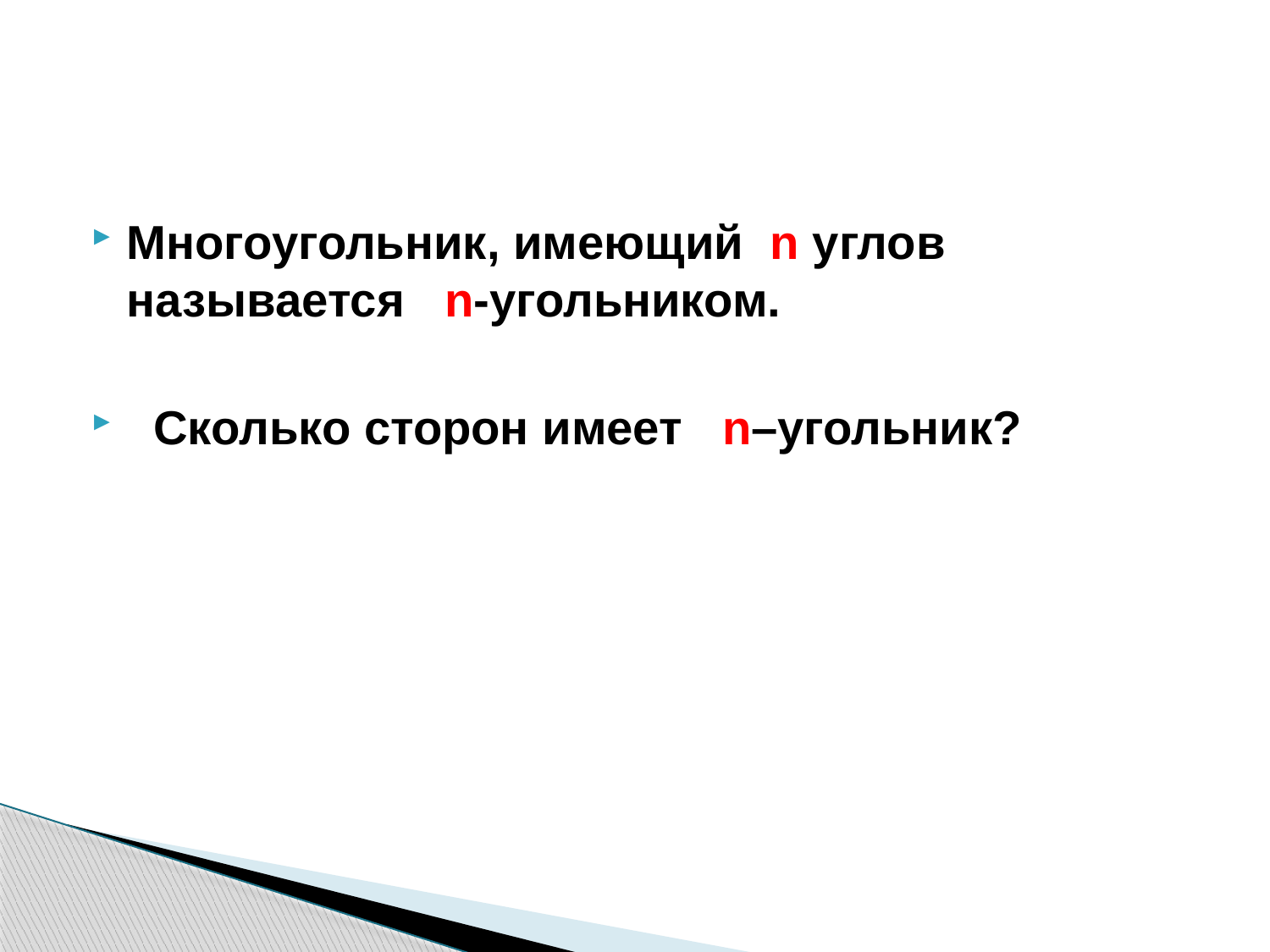

Многоугольник, имеющий  n углов называется   n-угольником.

  Сколько сторон имеет   n–угольник?